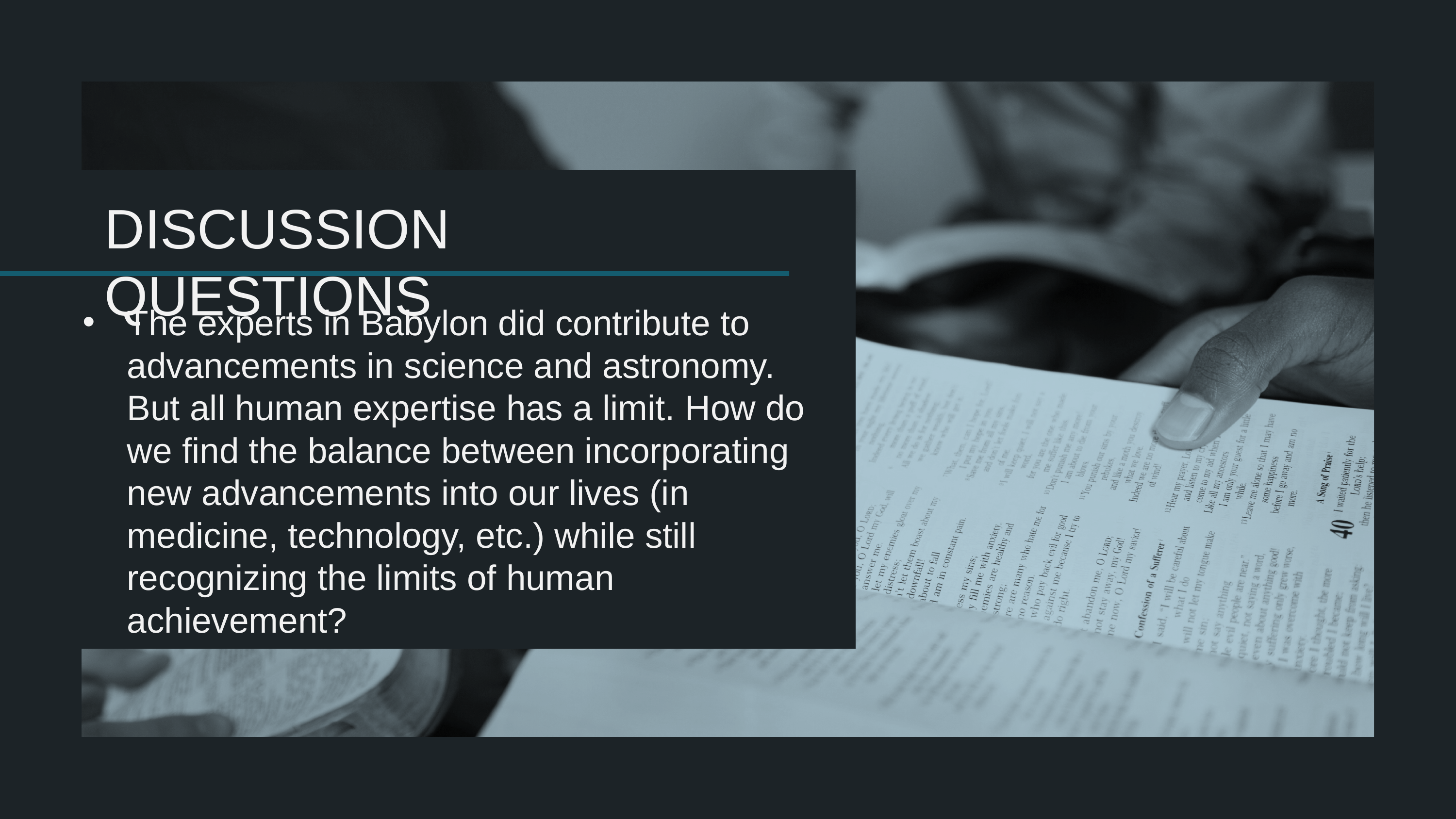

The experts in Babylon did contribute to advancements in science and astronomy. But all human expertise has a limit. How do we find the balance between incorporating new advancements into our lives (in medicine, technology, etc.) while still recognizing the limits of human achievement?